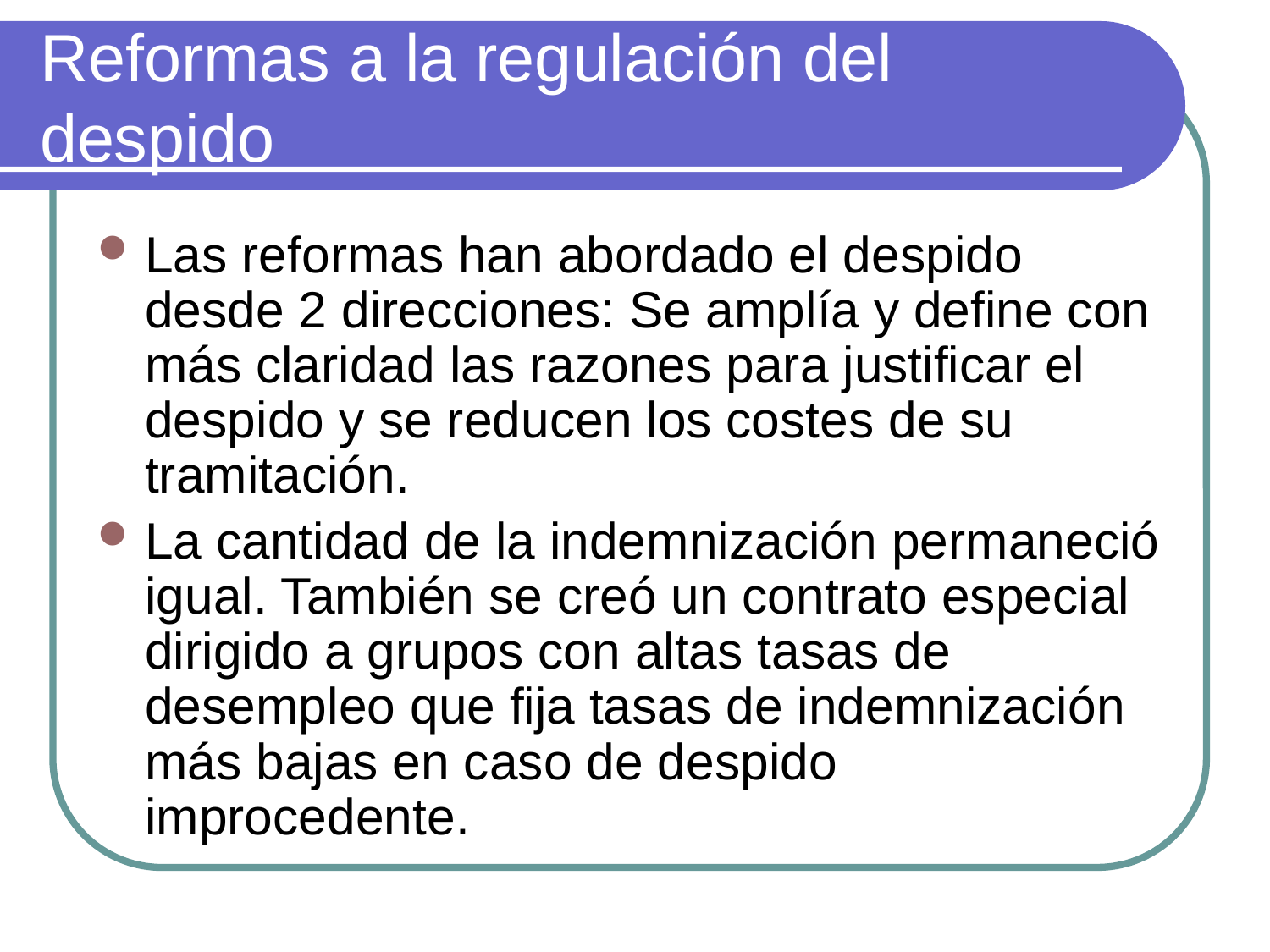

# Reformas a la regulación del despido
Las reformas han abordado el despido desde 2 direcciones: Se amplía y define con más claridad las razones para justificar el despido y se reducen los costes de su tramitación.
La cantidad de la indemnización permaneció igual. También se creó un contrato especial dirigido a grupos con altas tasas de desempleo que fija tasas de indemnización más bajas en caso de despido improcedente.